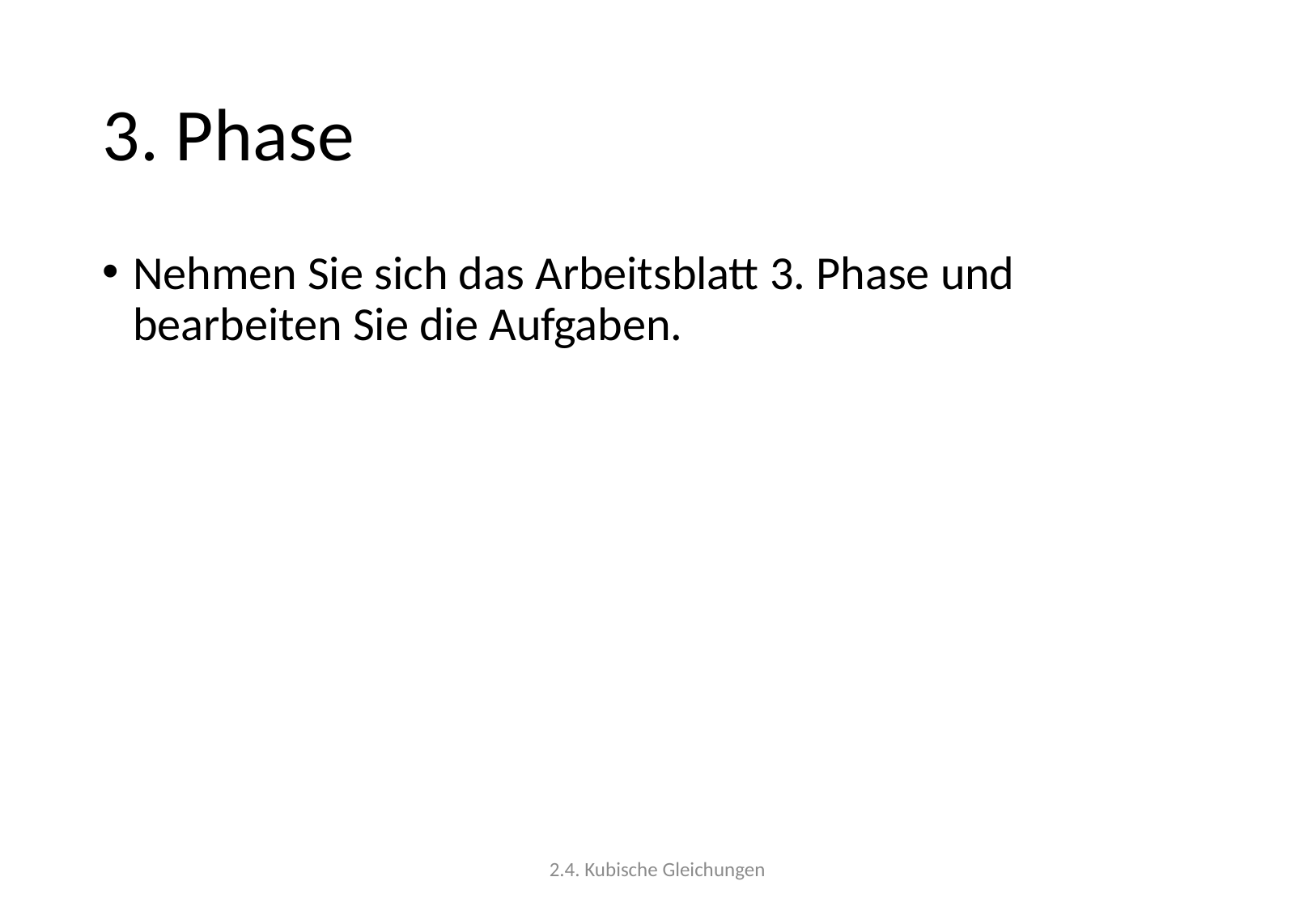

# 3. Phase
Nehmen Sie sich das Arbeitsblatt 3. Phase und bearbeiten Sie die Aufgaben.
2.4. Kubische Gleichungen